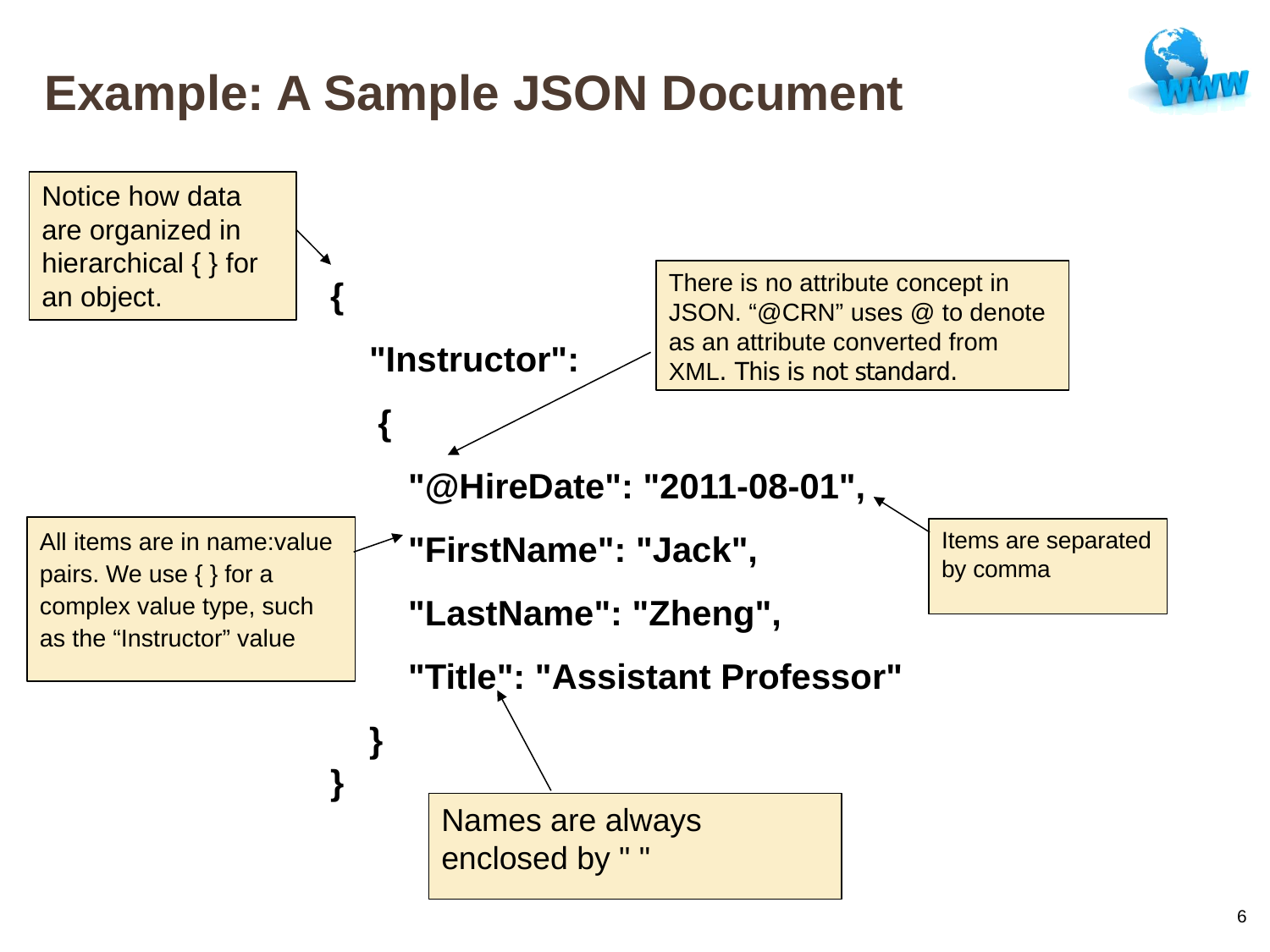

# Example: A Sample JSON Document
Notice how data are organized in hierarchical { } for an object.
{
    "Instructor":
	{
        "@HireDate": "2011-08-01",
        "FirstName": "Jack",
        "LastName": "Zheng",
        "Title": "Assistant Professor"
    }
}
There is no attribute concept in JSON. “@CRN” uses @ to denote as an attribute converted from XML. This is not standard.
All items are in name:value pairs. We use { } for a complex value type, such as the “Instructor” value
Items are separated by comma
Names are always enclosed by " "
6